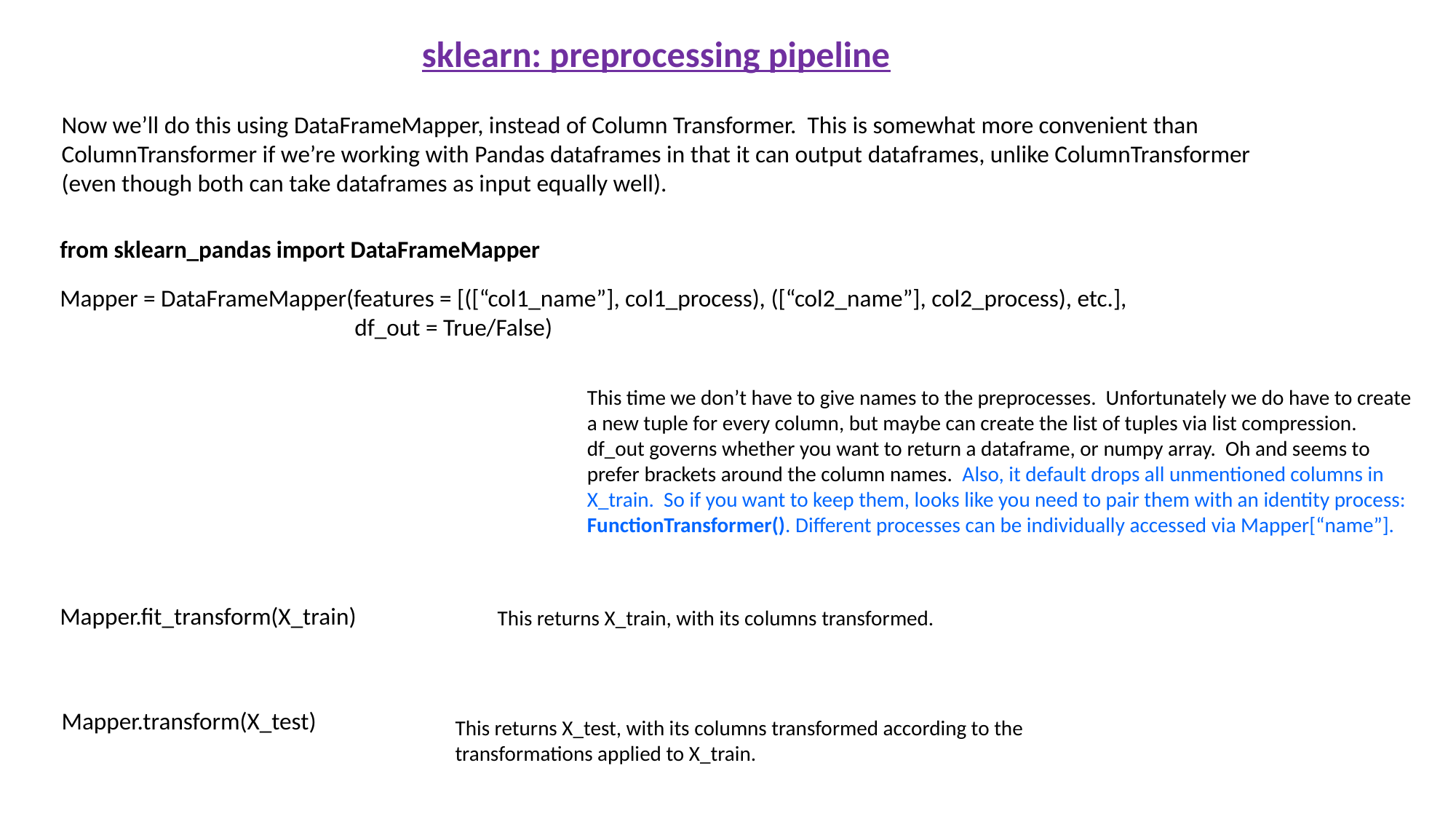

sklearn: preprocessing pipeline
Now we’ll do this using DataFrameMapper, instead of Column Transformer.  This is somewhat more convenient than ColumnTransformer if we’re working with Pandas dataframes in that it can output dataframes, unlike ColumnTransformer (even though both can take dataframes as input equally well).
from sklearn_pandas import DataFrameMapper
Mapper = DataFrameMapper(features = [([“col1_name”], col1_process), ([“col2_name”], col2_process), etc.],
                                                      df_out = True/False)
This time we don’t have to give names to the preprocesses.  Unfortunately we do have to create a new tuple for every column, but maybe can create the list of tuples via list compression.  df_out governs whether you want to return a dataframe, or numpy array.  Oh and seems to prefer brackets around the column names.  Also, it default drops all unmentioned columns in X_train.  So if you want to keep them, looks like you need to pair them with an identity process: FunctionTransformer(). Different processes can be individually accessed via Mapper[“name”].
Mapper.fit_transform(X_train)
This returns X_train, with its columns transformed.
Mapper.transform(X_test)
This returns X_test, with its columns transformed according to the transformations applied to X_train.